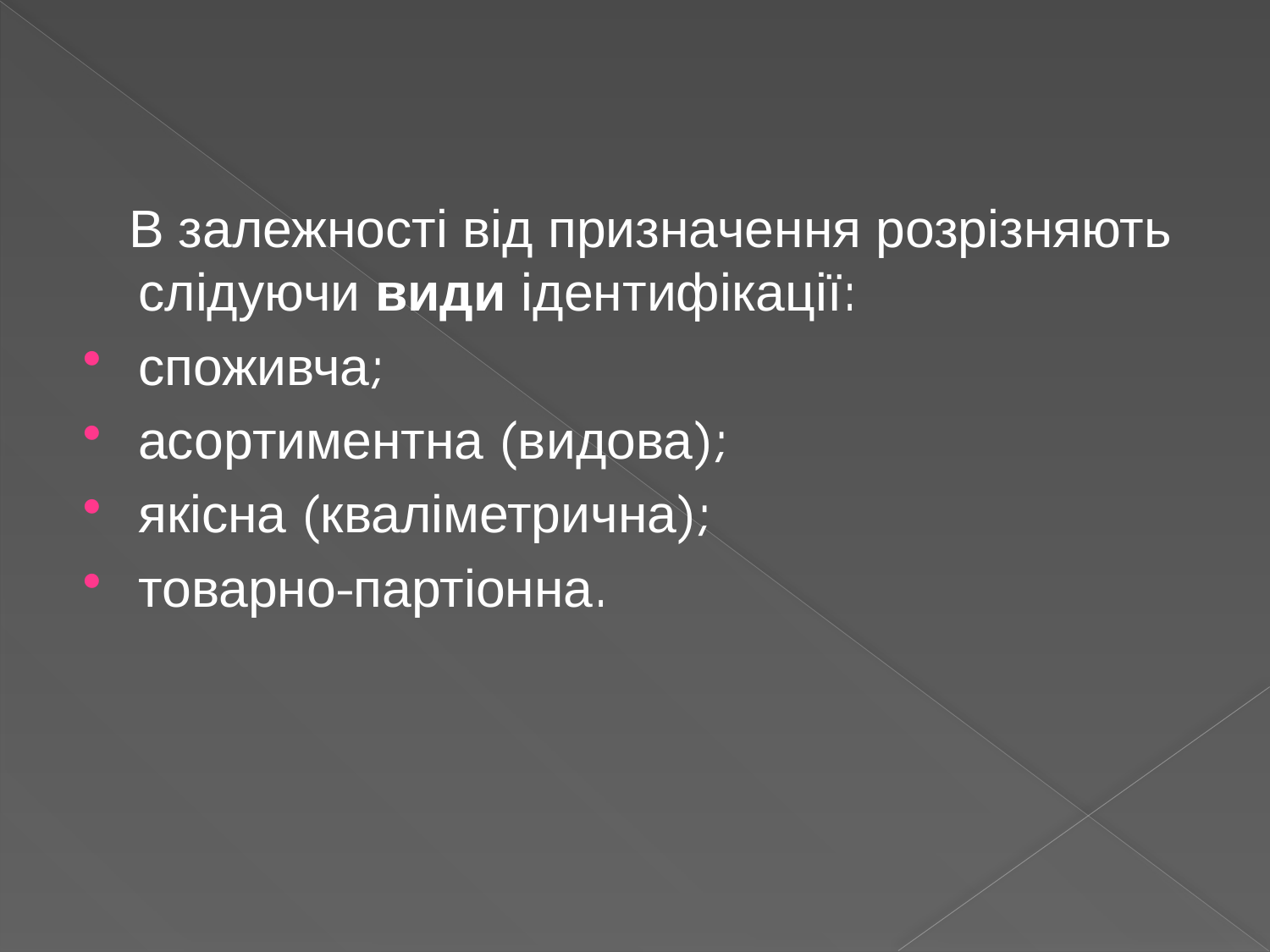

В залежності від призначення розрізняють слідуючи види ідентифікації:
споживча;
асортиментна (видова);
якісна (кваліметрична);
товарно-партіонна.